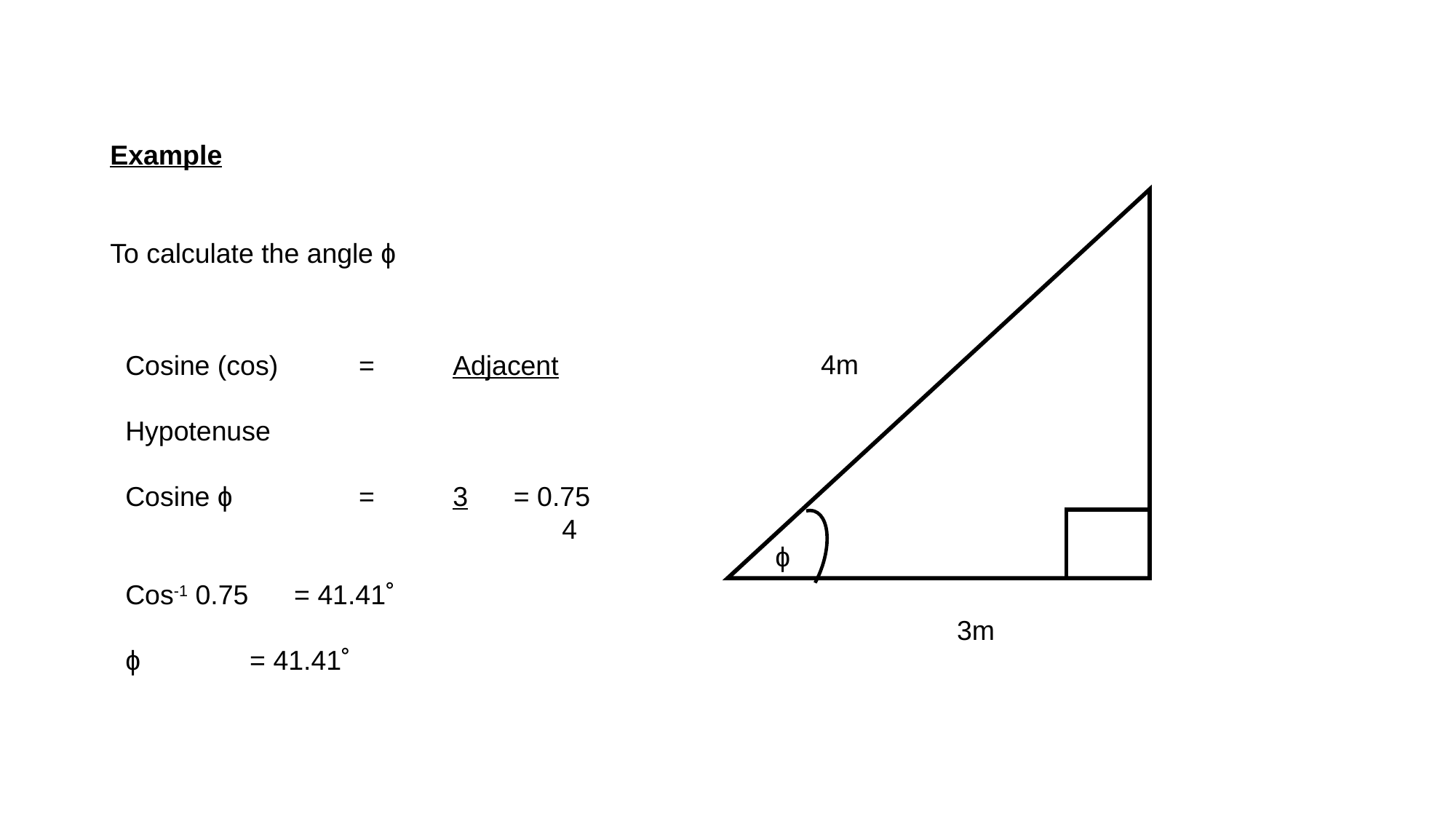

Example

To calculate the angle ɸ

Cosine (cos) 	  =	Adjacent
				Hypotenuse

Cosine ɸ 	  =	3      = 0.75
				4

Cos-1 0.75      = 41.41˚

ɸ 	  = 41.41˚

            4m

          ɸ
 3m